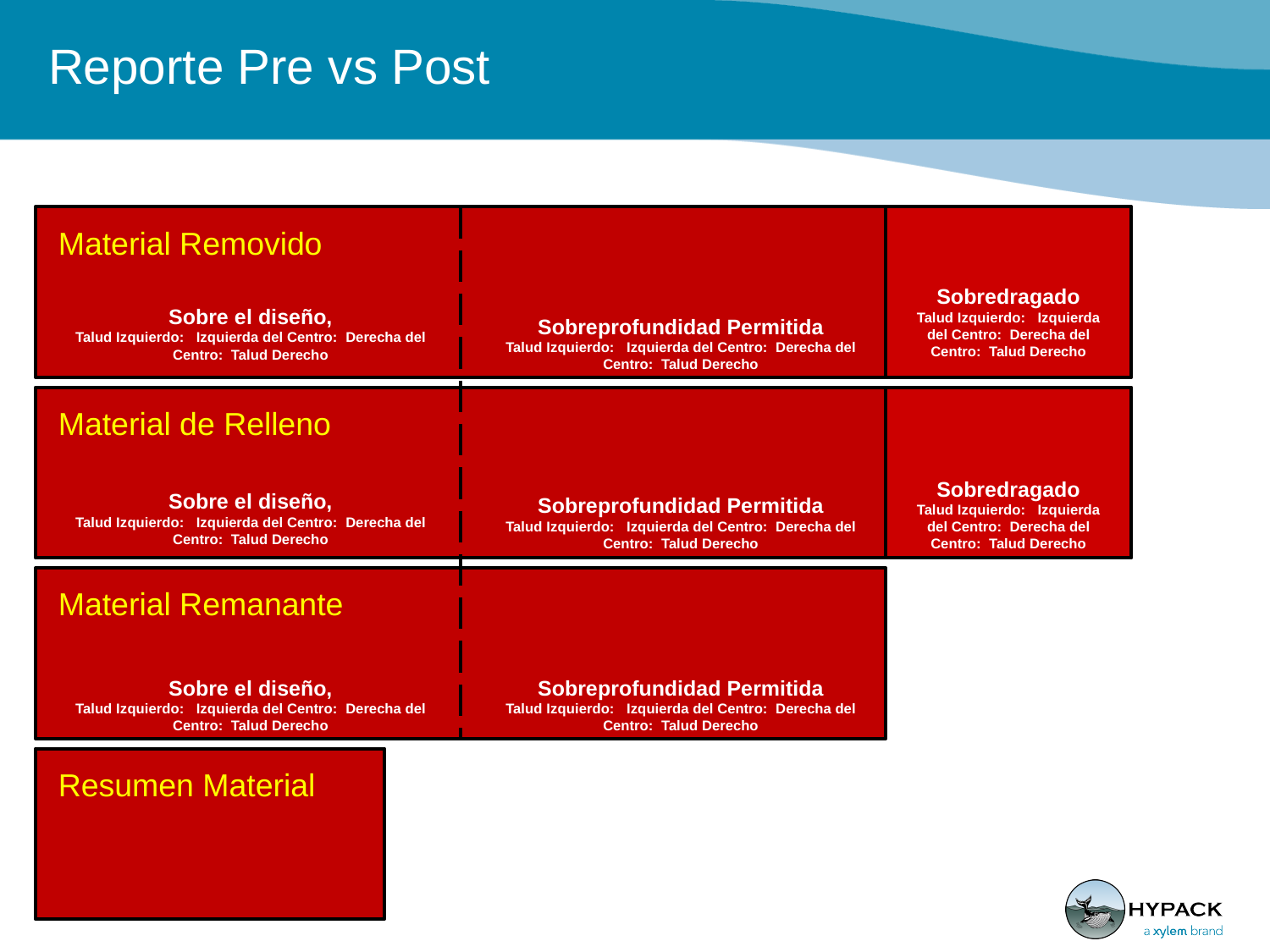

# Reporte Pre vs Post

Material Removido
Sobredragado
Talud Izquierdo:   Izquierda del Centro:  Derecha del Centro:  Talud Derecho
Sobre el diseño,
Talud Izquierdo:   Izquierda del Centro:  Derecha del Centro:  Talud Derecho
Sobreprofundidad Permitida
Talud Izquierdo:   Izquierda del Centro:  Derecha del Centro:  Talud Derecho

Material de Relleno
Sobredragado
Talud Izquierdo:   Izquierda del Centro:  Derecha del Centro:  Talud Derecho
Sobre el diseño,
Talud Izquierdo:   Izquierda del Centro:  Derecha del Centro:  Talud Derecho
Sobreprofundidad Permitida
Talud Izquierdo:   Izquierda del Centro:  Derecha del Centro:  Talud Derecho

Material Remanante
Sobre el diseño,
Talud Izquierdo:   Izquierda del Centro:  Derecha del Centro:  Talud Derecho
Sobreprofundidad Permitida
Talud Izquierdo:   Izquierda del Centro:  Derecha del Centro:  Talud Derecho

Resumen Material